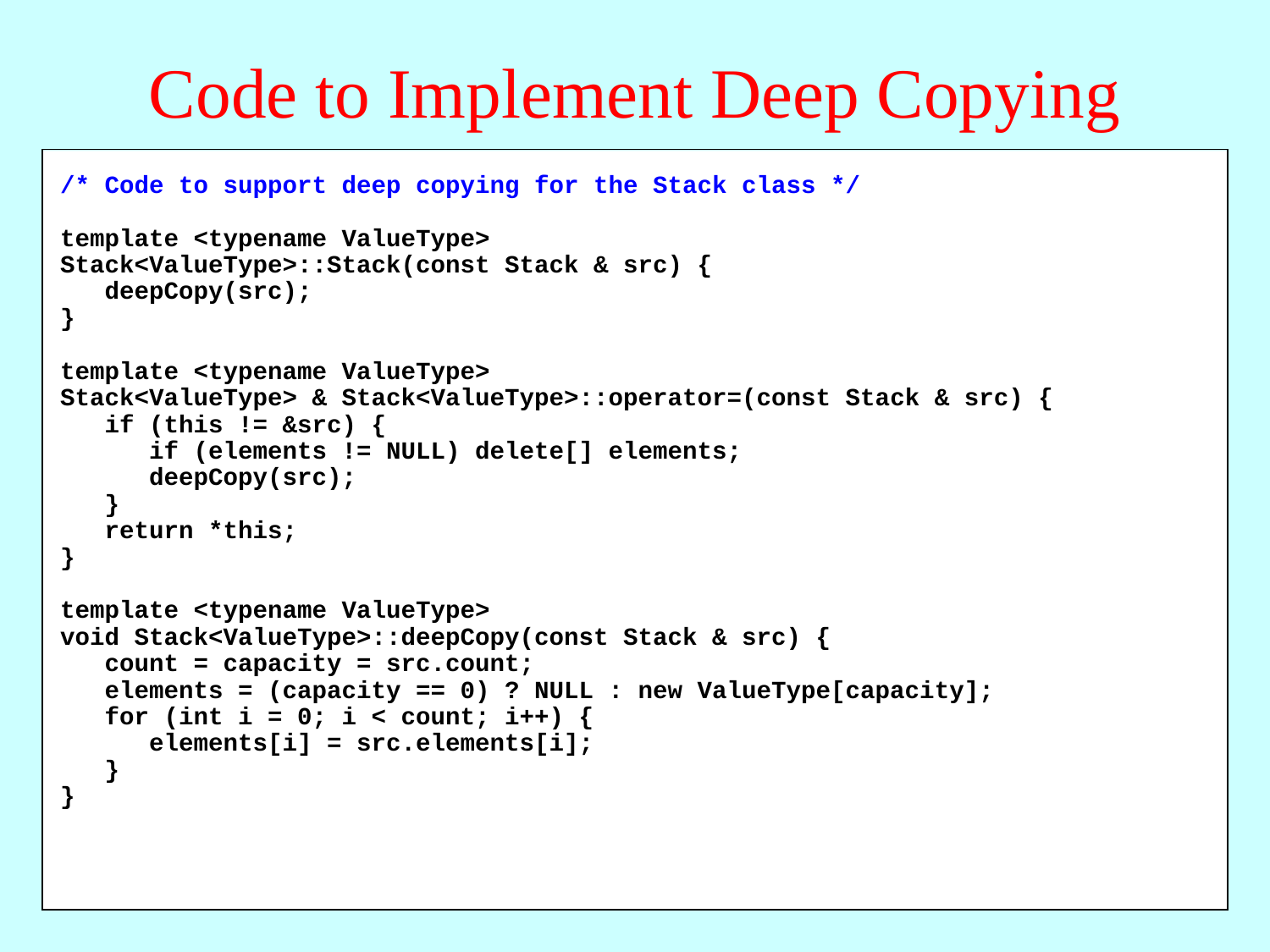

# Code to Implement Deep Copying

/* Code to support deep copying for the Stack class */

template <typename ValueType>
Stack<ValueType>::Stack(const Stack & src) {
   deepCopy(src);
}

template <typename ValueType>
Stack<ValueType> & Stack<ValueType>::operator=(const Stack & src) {
   if (this != &src) {
      if (elements != NULL) delete[] elements;
      deepCopy(src);
   }
   return *this;
}

template <typename ValueType>
void Stack<ValueType>::deepCopy(const Stack & src) {
   count = capacity = src.count;
   elements = (capacity == 0) ? NULL : new ValueType[capacity];
   for (int i = 0; i < count; i++) {
      elements[i] = src.elements[i];
   }
}